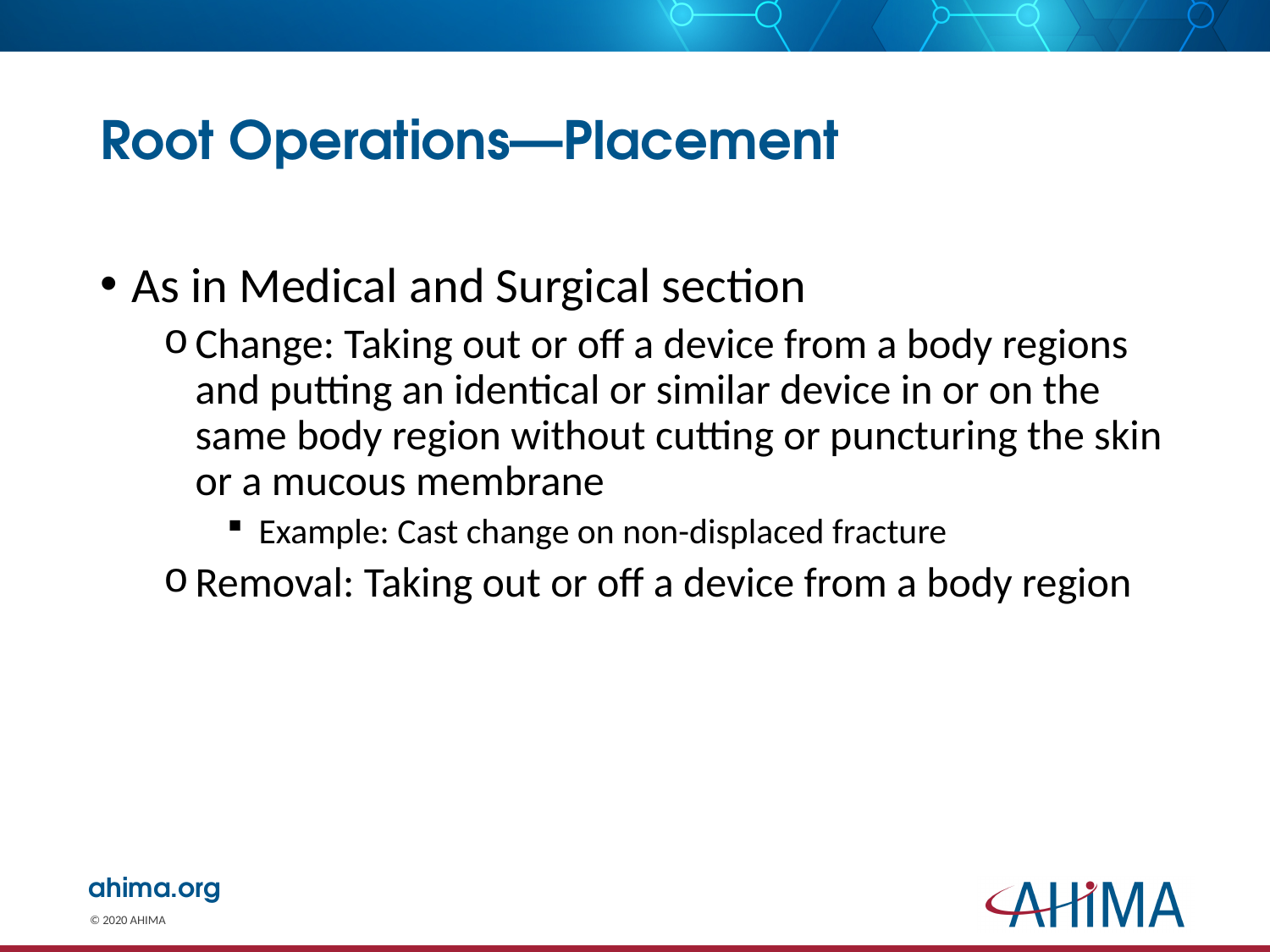

# Root Operations—Placement
As in Medical and Surgical section
Change: Taking out or off a device from a body regions and putting an identical or similar device in or on the same body region without cutting or puncturing the skin or a mucous membrane
Example: Cast change on non-displaced fracture
Removal: Taking out or off a device from a body region